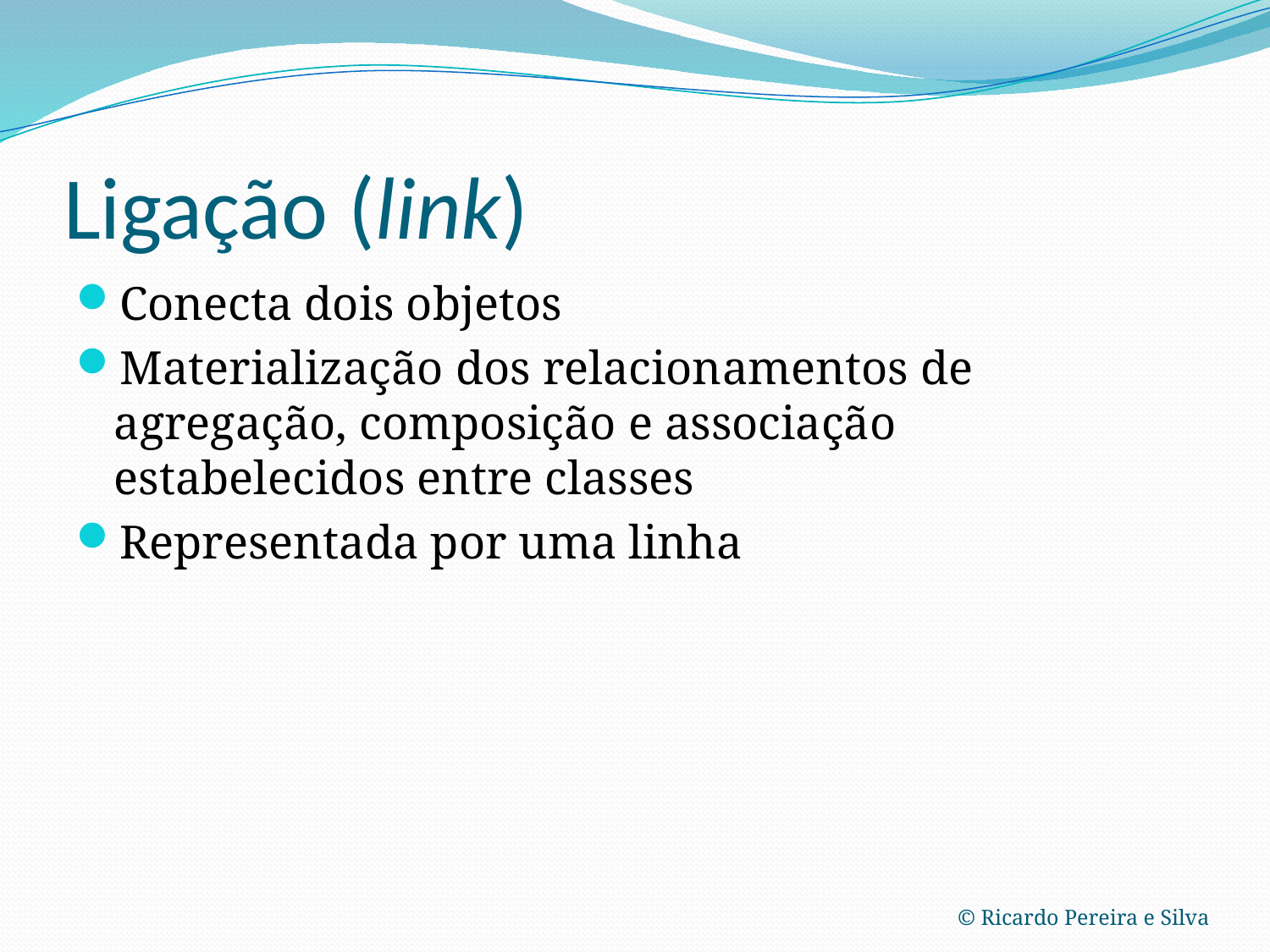

# Ligação (link)
Conecta dois objetos
Materialização dos relacionamentos de agregação, composição e associação estabelecidos entre classes
Representada por uma linha
© Ricardo Pereira e Silva